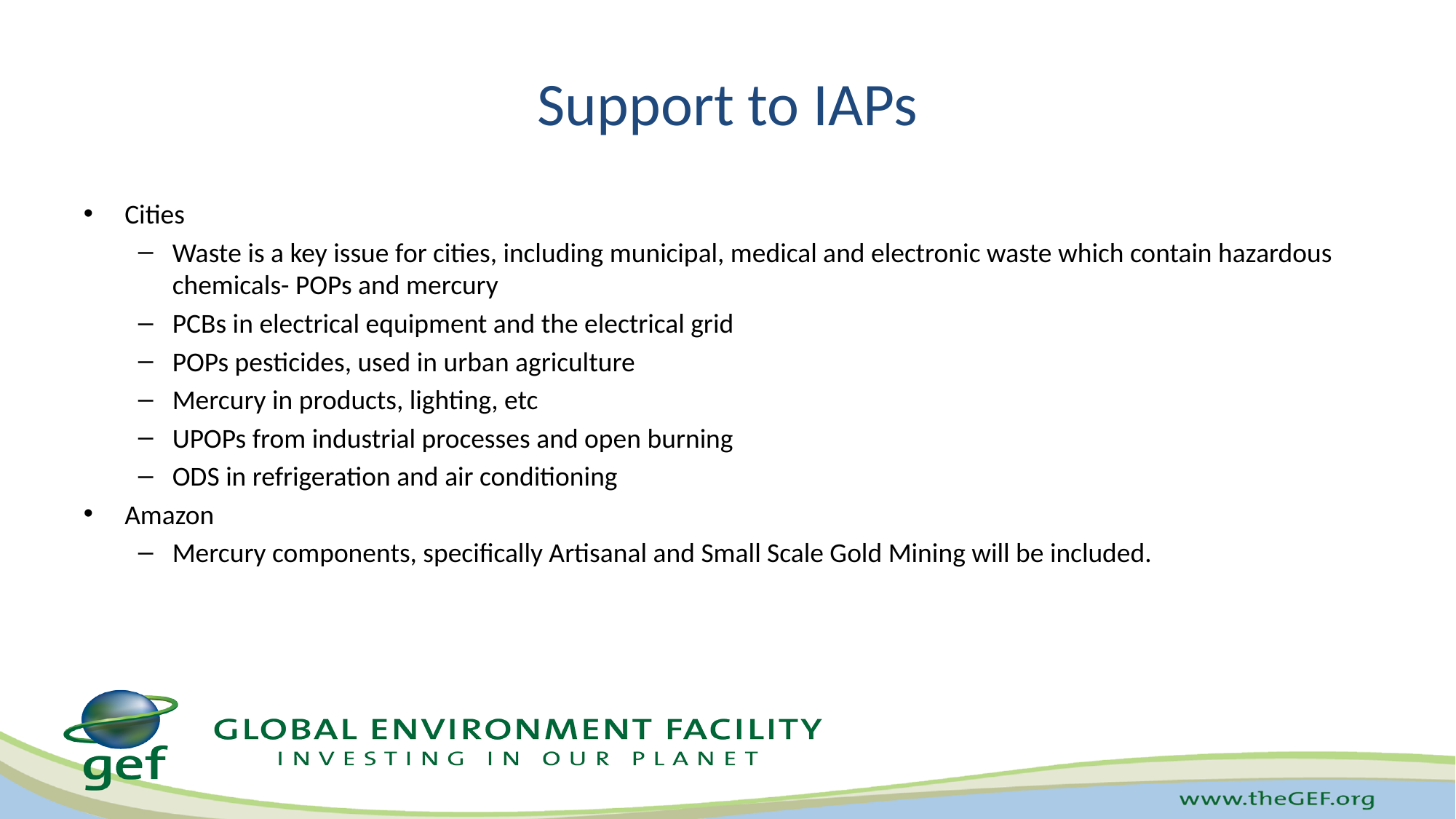

# Support to IAPs
Cities
Waste is a key issue for cities, including municipal, medical and electronic waste which contain hazardous chemicals- POPs and mercury
PCBs in electrical equipment and the electrical grid
POPs pesticides, used in urban agriculture
Mercury in products, lighting, etc
UPOPs from industrial processes and open burning
ODS in refrigeration and air conditioning
Amazon
Mercury components, specifically Artisanal and Small Scale Gold Mining will be included.